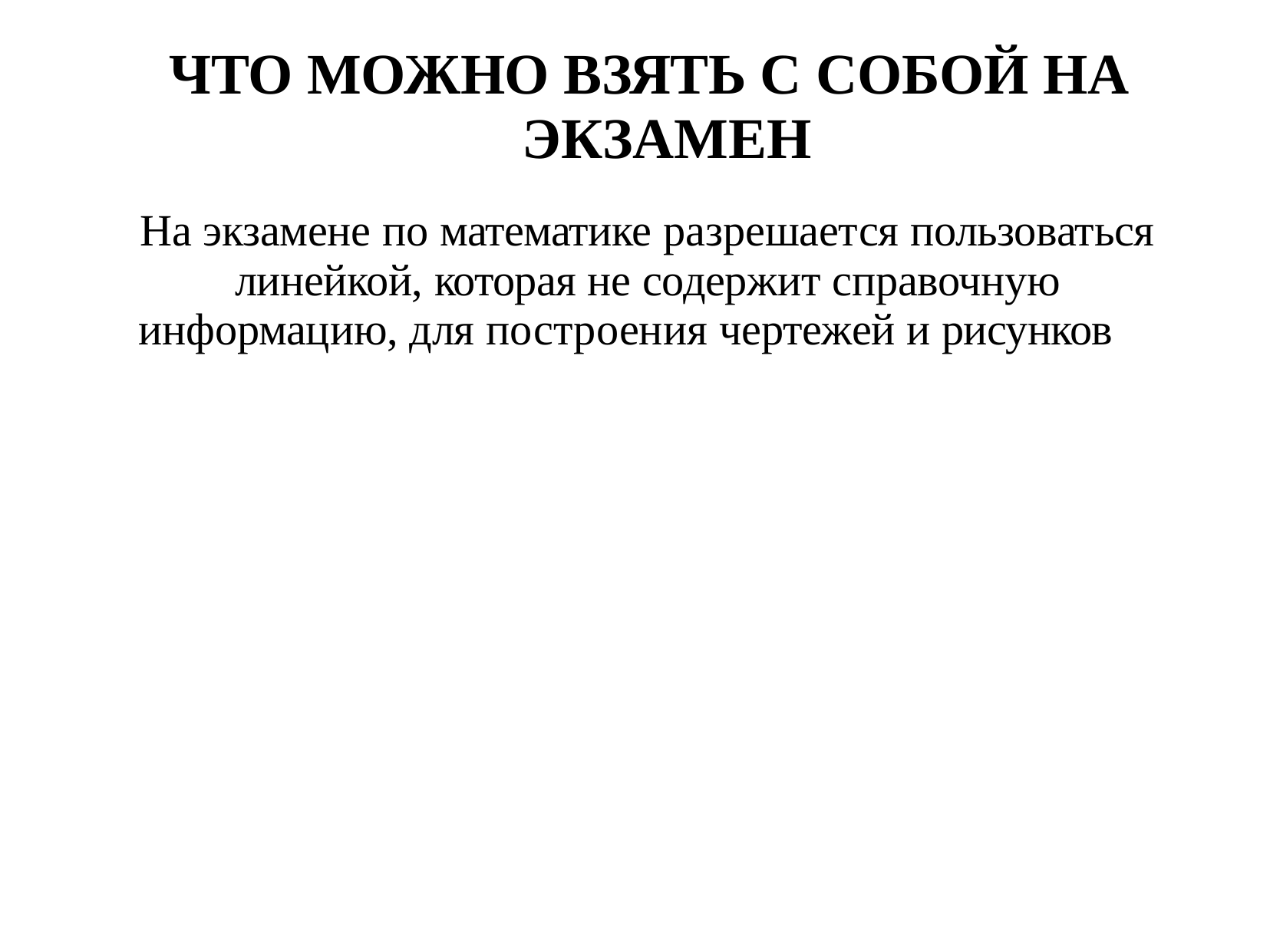

# ЧТО МОЖНО ВЗЯТЬ С СОБОЙ НА  ЭКЗАМЕН
На экзамене по математике разрешается пользоваться  линейкой, которая не содержит справочную
информацию, для построения чертежей и рисунков